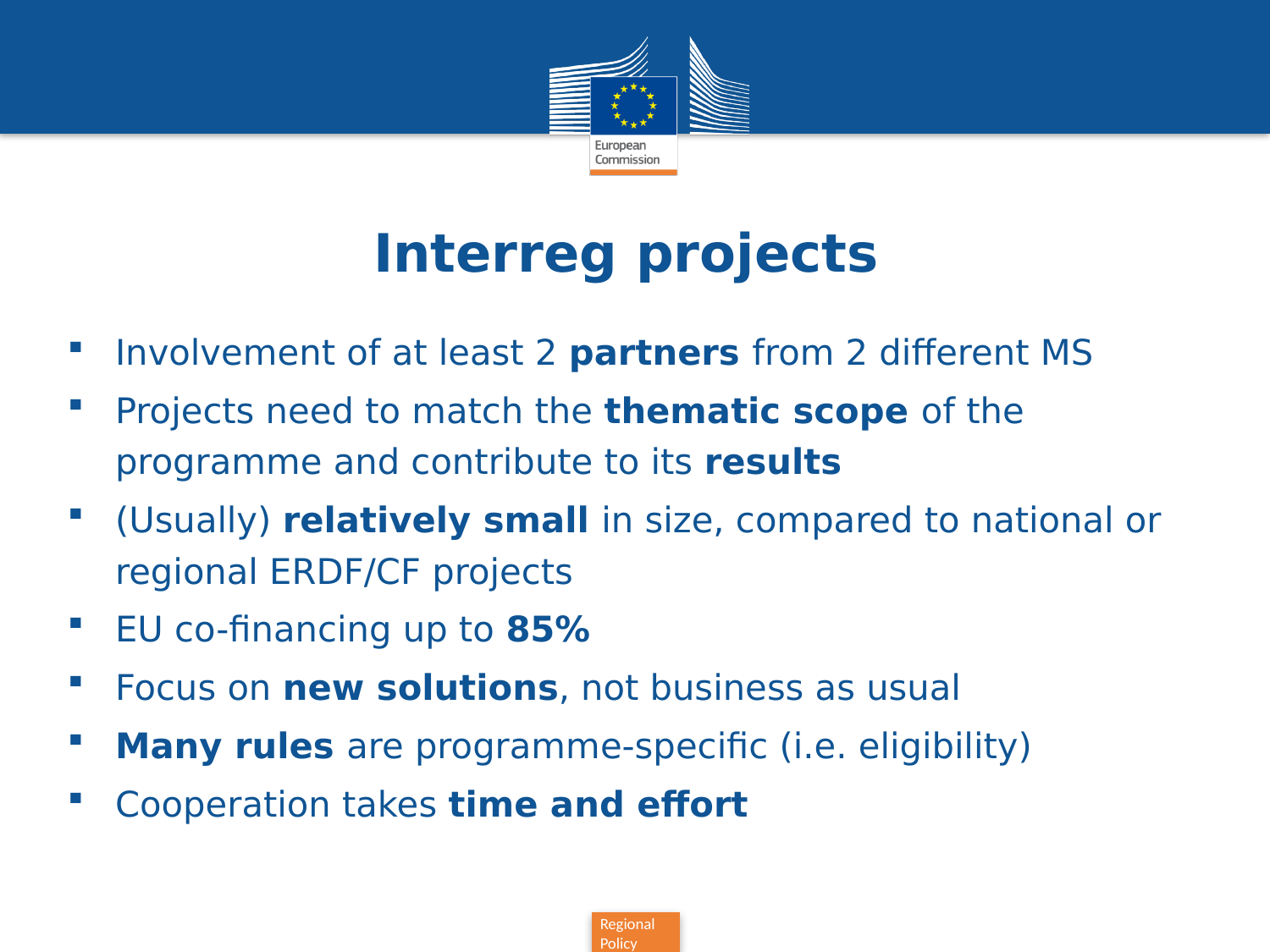

# Interreg projects
Involvement of at least 2 partners from 2 different MS
Projects need to match the thematic scope of the programme and contribute to its results
(Usually) relatively small in size, compared to national or regional ERDF/CF projects
EU co-financing up to 85%
Focus on new solutions, not business as usual
Many rules are programme-specific (i.e. eligibility)
Cooperation takes time and effort